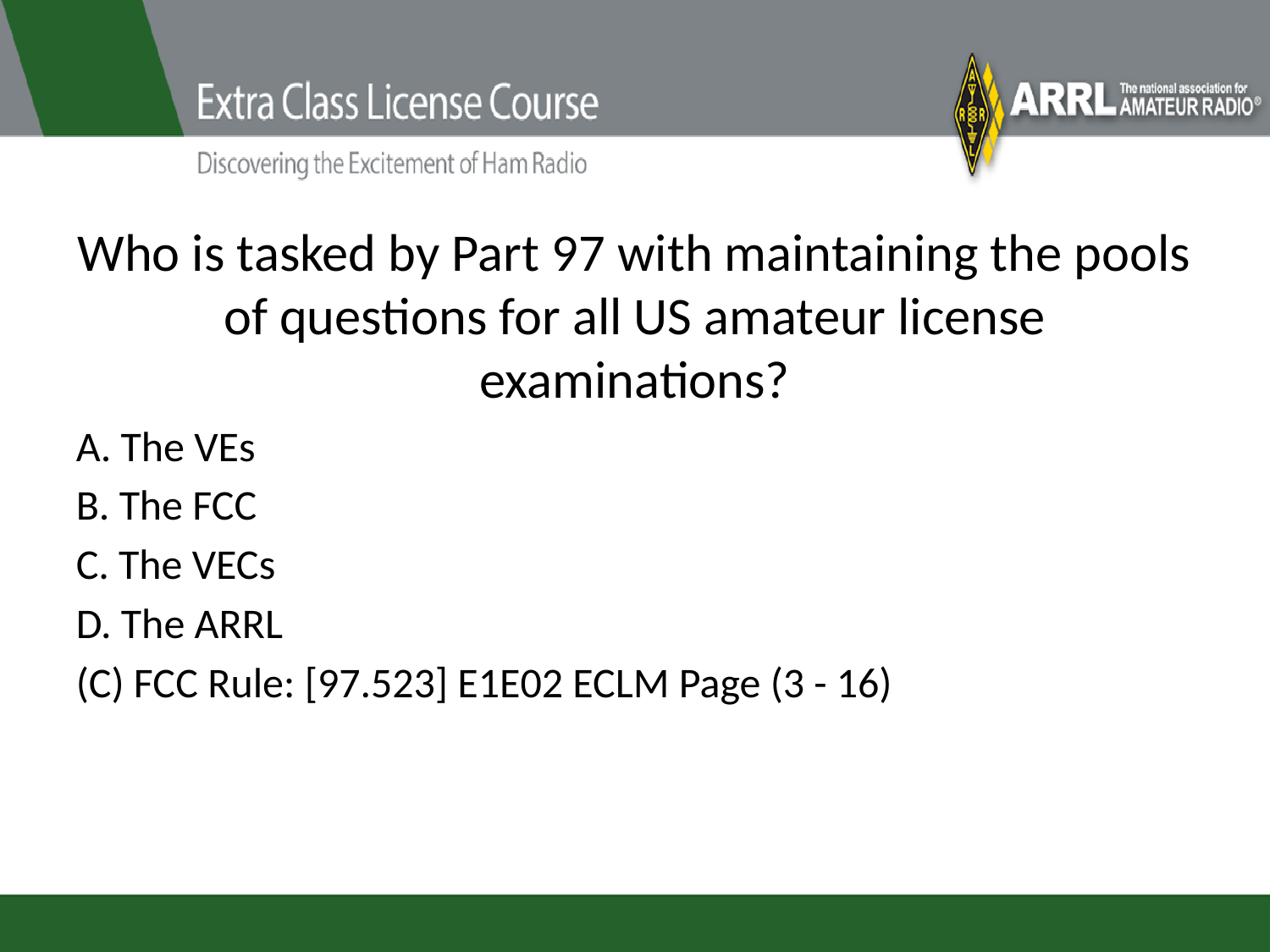

# Who is tasked by Part 97 with maintaining the pools of questions for all US amateur license examinations?
A. The VEs
B. The FCC
C. The VECs
D. The ARRL
(C) FCC Rule: [97.523] E1E02 ECLM Page (3 - 16)